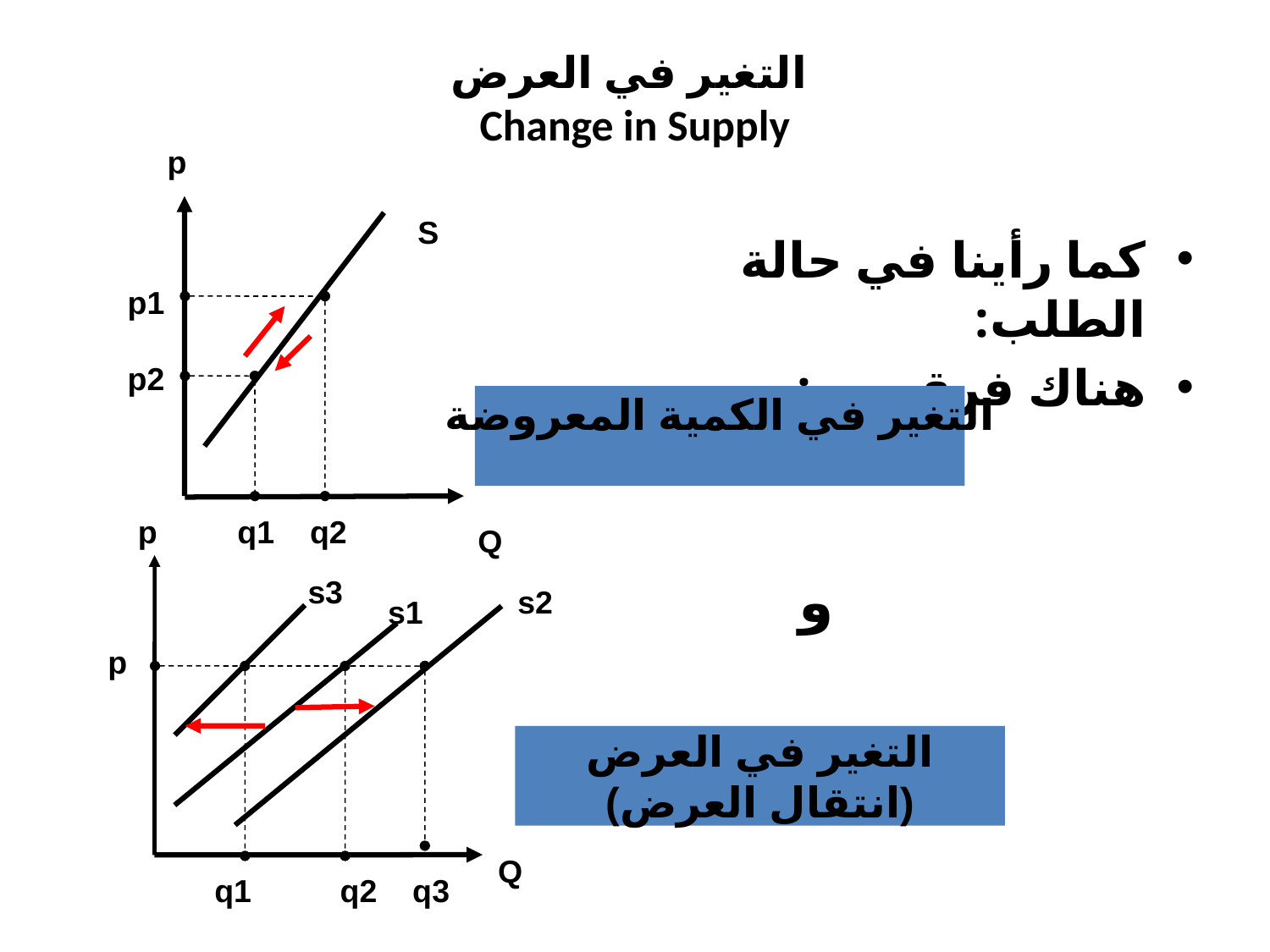

# التغير في العرض Change in Supply
p

S

كما رأينا في حالة الطلب:
هناك فرق بين:

               و

p1

p2

التغير في الكمية المعروضة

p
q1    q2
Q

s3
s2
s1

p

التغير في العرض
(انتقال العرض)
Q

  q1          q2    q3